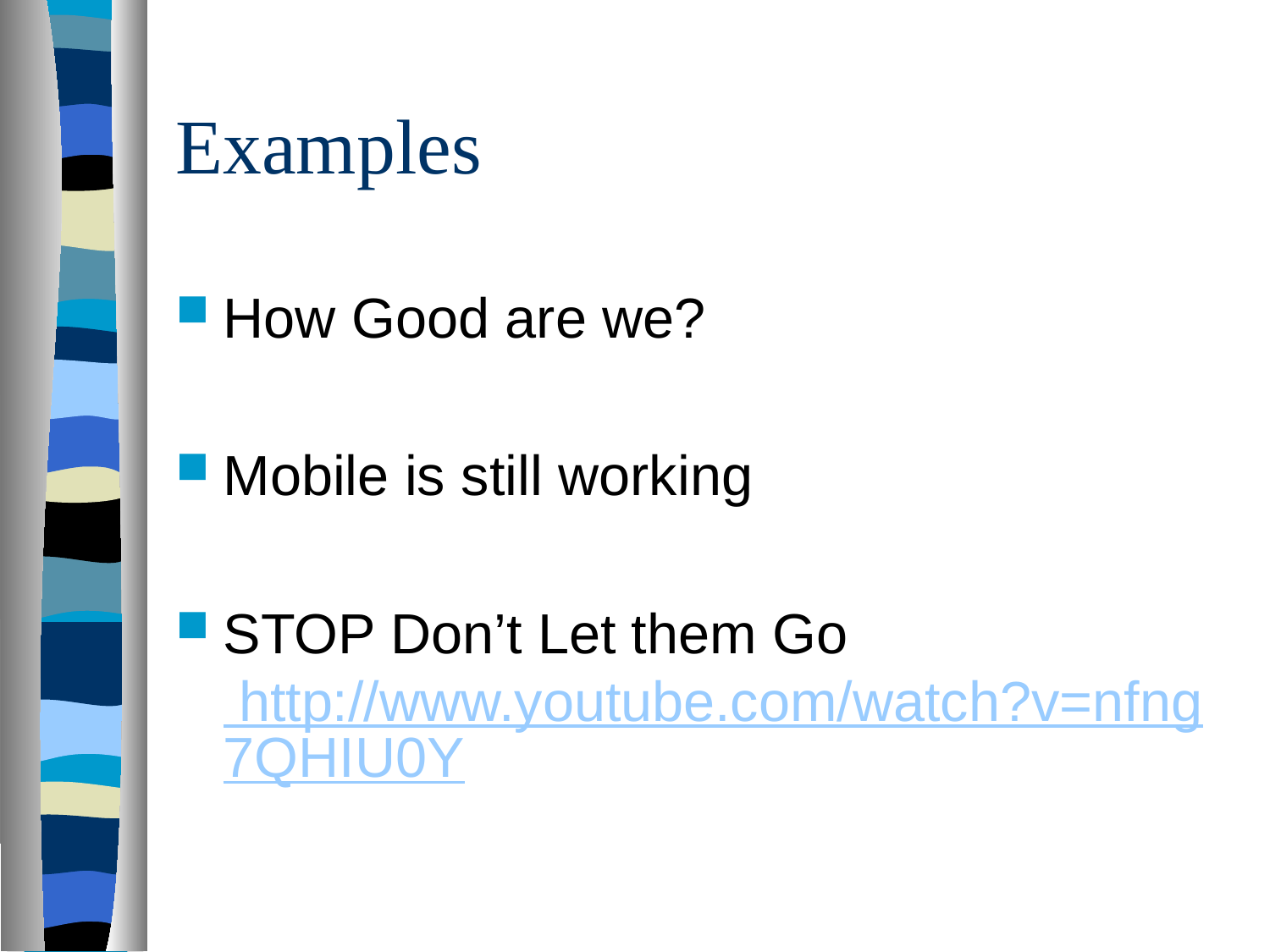

# Examples
How Good are we?

Mobile is still working

STOP Don’t Let them Go http://www.youtube.com/watch?v=nfng7QHIU0Y